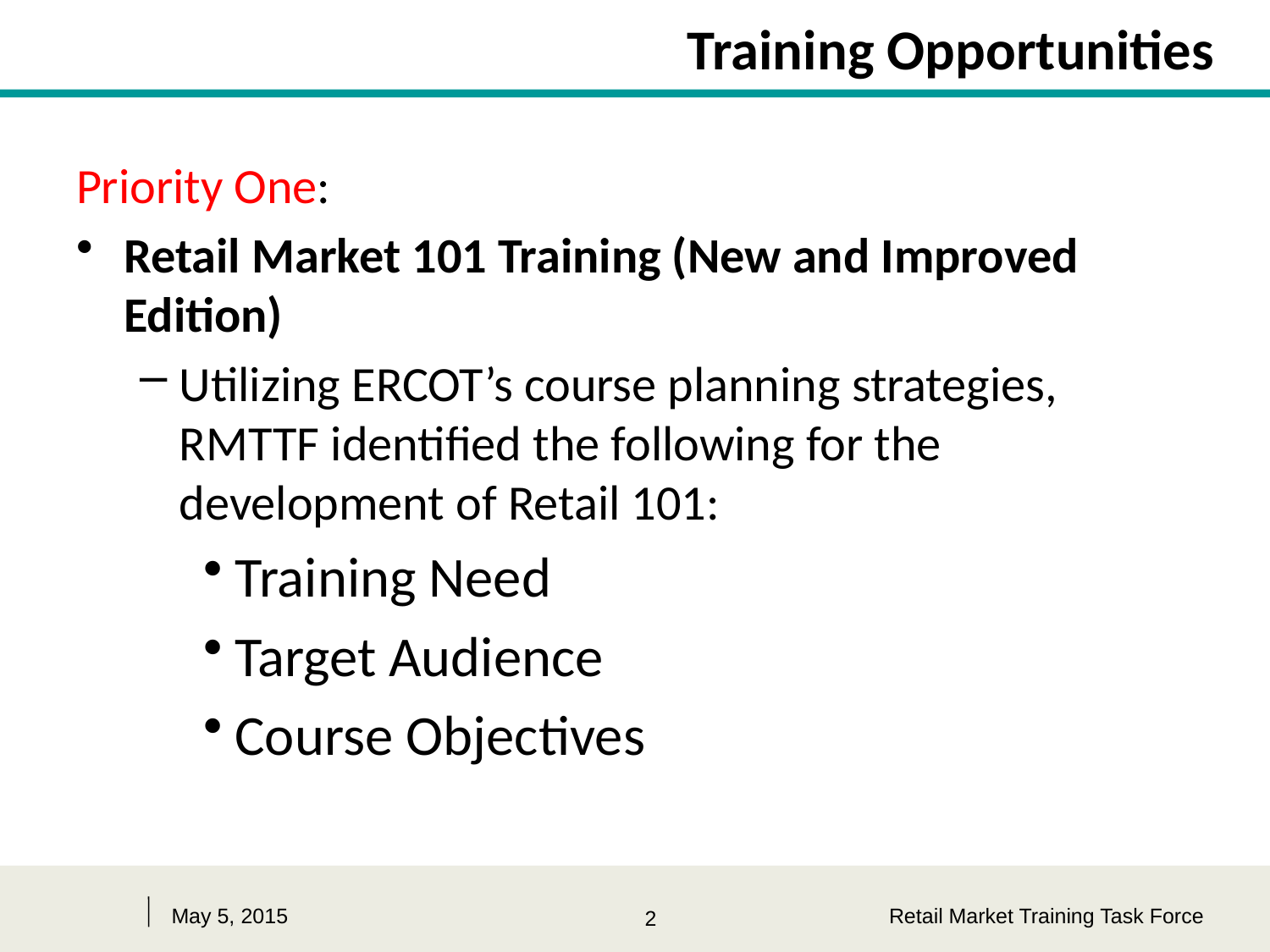

# Training Opportunities
Priority One:
Retail Market 101 Training (New and Improved Edition)
Utilizing ERCOT’s course planning strategies, RMTTF identified the following for the development of Retail 101:
Training Need
Target Audience
Course Objectives

May 5, 2015
Retail Market Training Task Force